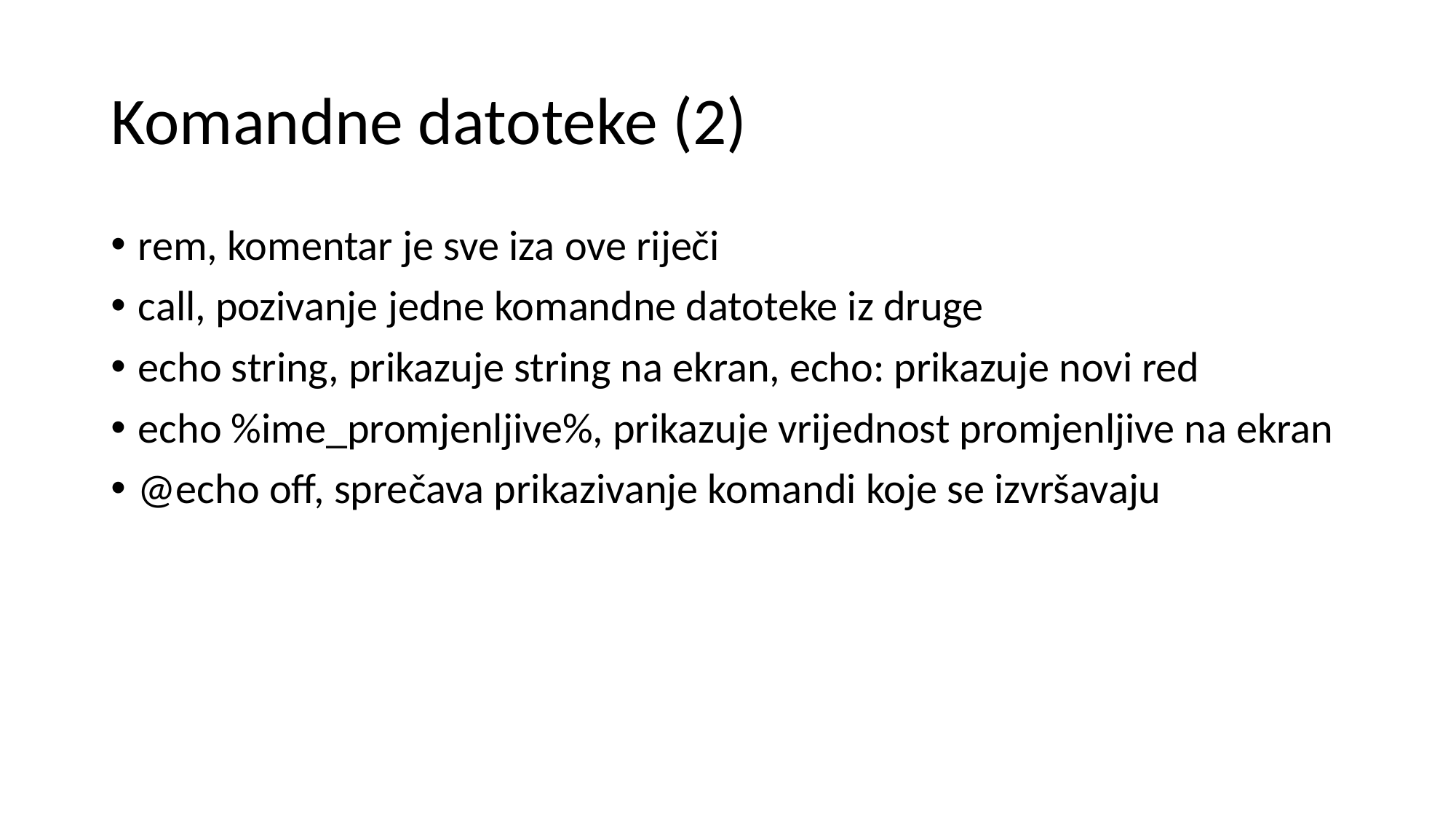

# Komandne datoteke (2)
rem, komentar je sve iza ove riječi
call, pozivanje jedne komandne datoteke iz druge
echo string, prikazuje string na ekran, echo: prikazuje novi red
echo %ime_promjenljive%, prikazuje vrijednost promjenljive na ekran
@echo off, sprečava prikazivanje komandi koje se izvršavaju